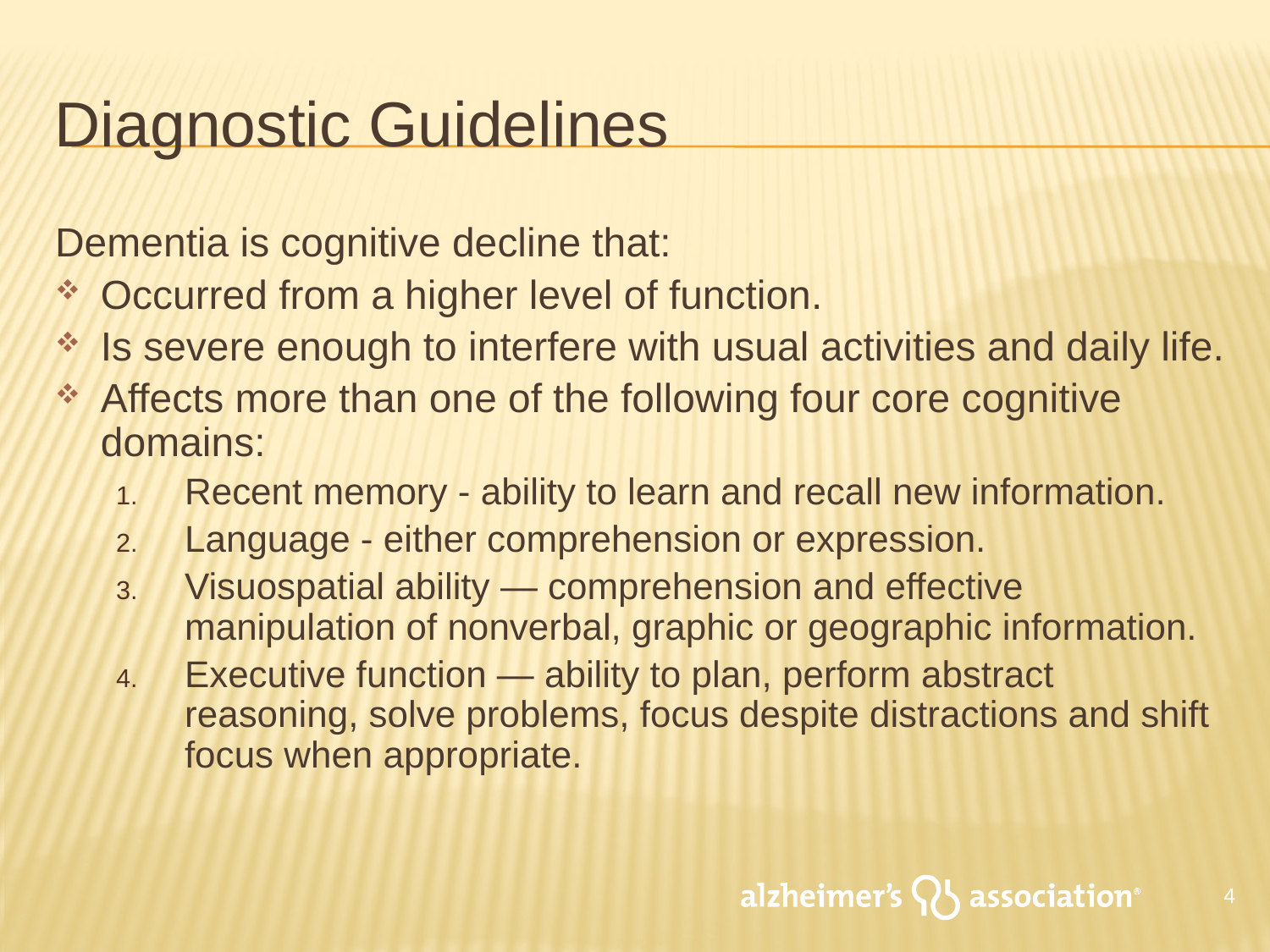

# Diagnostic Guidelines
Dementia is cognitive decline that:
Occurred from a higher level of function.
Is severe enough to interfere with usual activities and daily life.
Affects more than one of the following four core cognitive domains:
Recent memory - ability to learn and recall new information.
Language - either comprehension or expression.
Visuospatial ability — comprehension and effective manipulation of nonverbal, graphic or geographic information.
Executive function — ability to plan, perform abstract reasoning, solve problems, focus despite distractions and shift focus when appropriate.

4